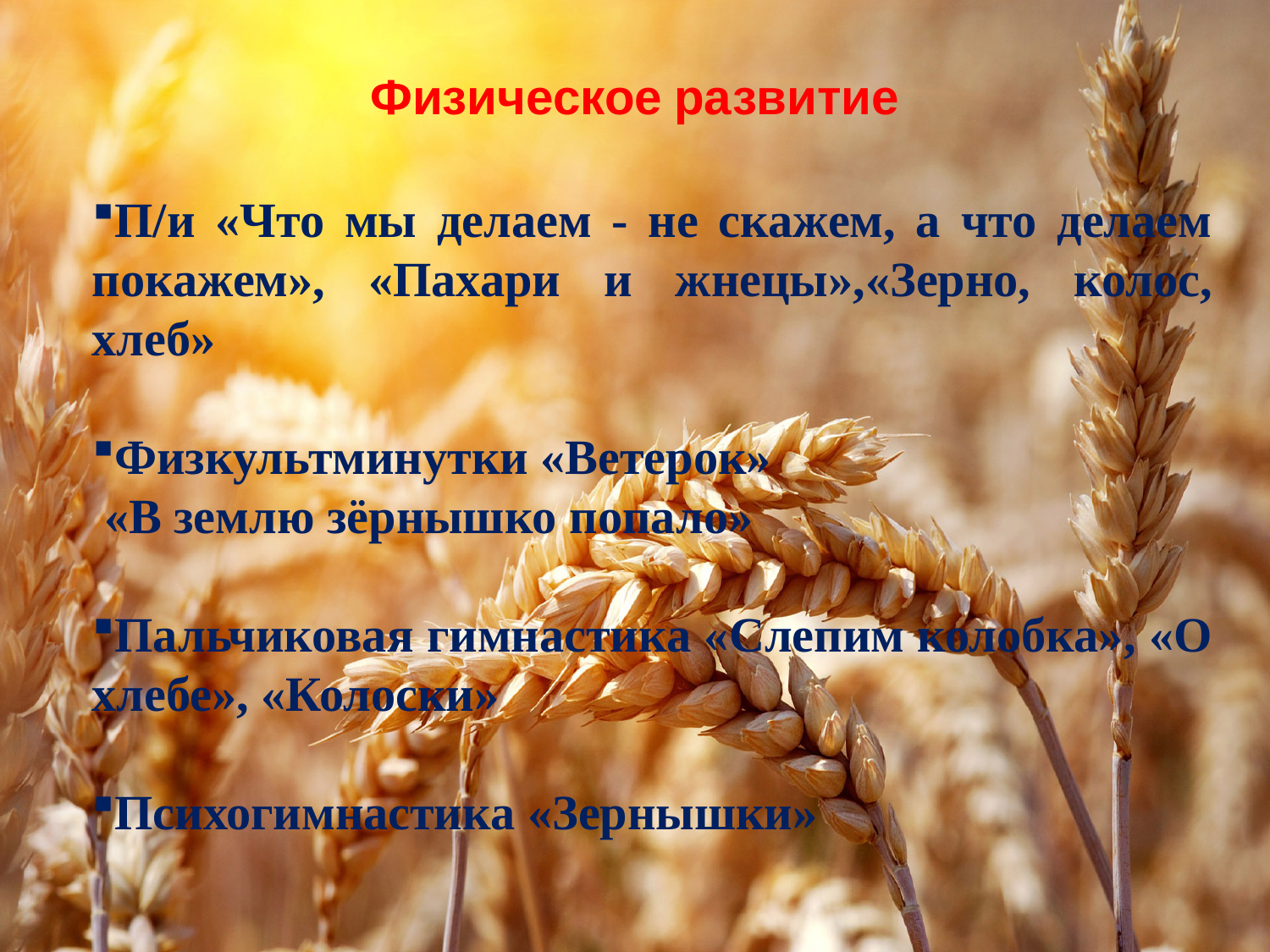

П/и «Что мы делаем - не скажем, а что делаем покажем», «Пахари и жнецы»,«Зерно, колос, хлеб»

Физкультминутки «Ветерок»
 «В землю зёрнышко попало»

Пальчиковая гимнастика «Слепим колобка», «О хлебе», «Колоски»

Психогимнастика «Зернышки»

Физическое развитие